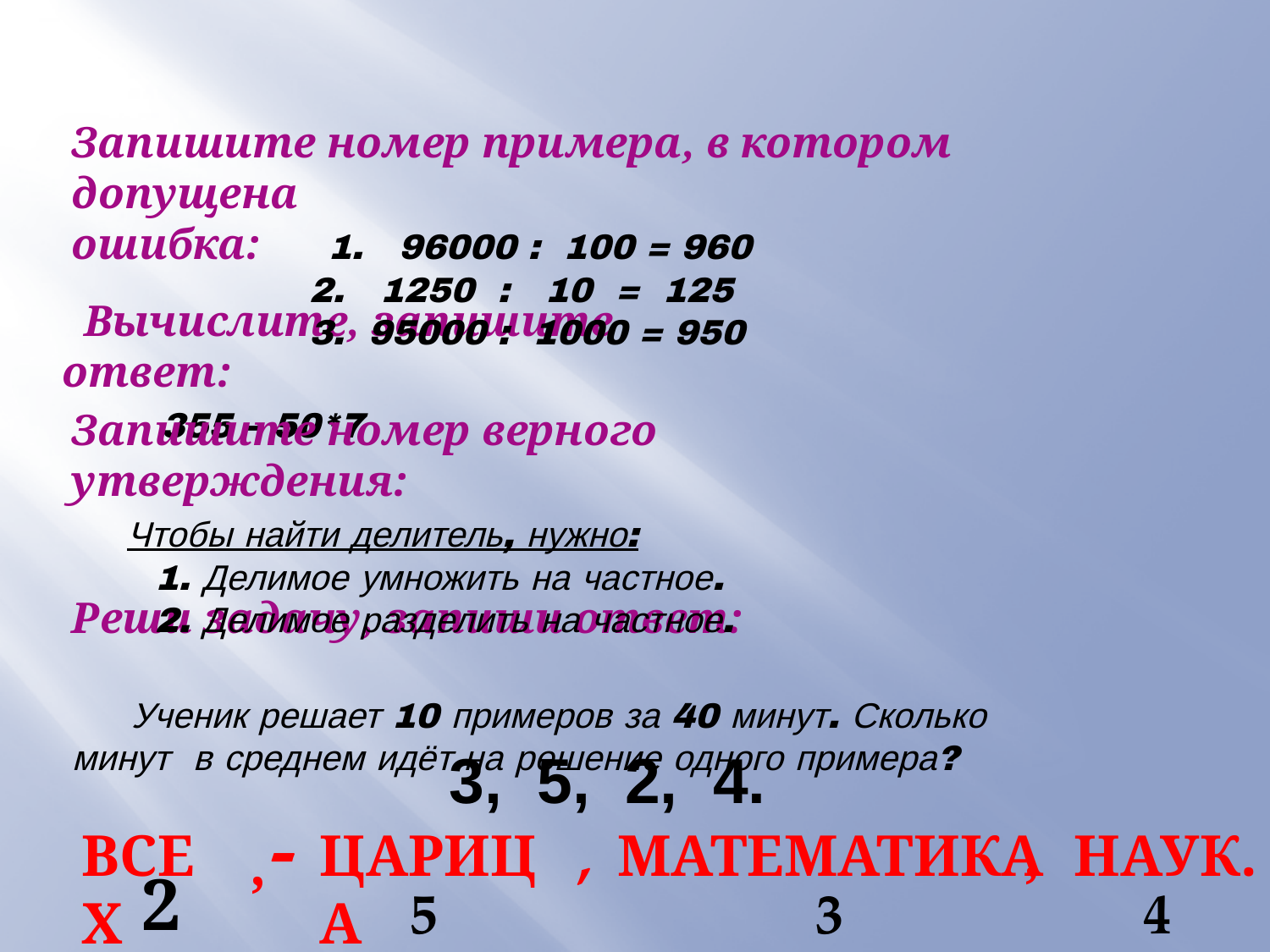

Запишите номер примера, в котором допущена
ошибка:      1.   96000 :  100 = 960
                    2.   1250  :   10  =  125
                    3.  95000 :  1000 = 950

  Вычислите, запишите ответ:
         355 – 50*7

Запишите номер верного утверждения:
     Чтобы найти делитель, нужно:
       1. Делимое умножить на частное.
       2. Делимое разделить на частное.
Реши задачу, запиши ответ:
     Ученик решает 10 примеров за 40 минут. Сколько
минут  в среднем идёт на решение одного примера?
3,  5,  2,  4.
-
ЦАРИЦА
,
МАТЕМАТИКА
,
НАУК.
ВСЕХ
,
2
5
3
4